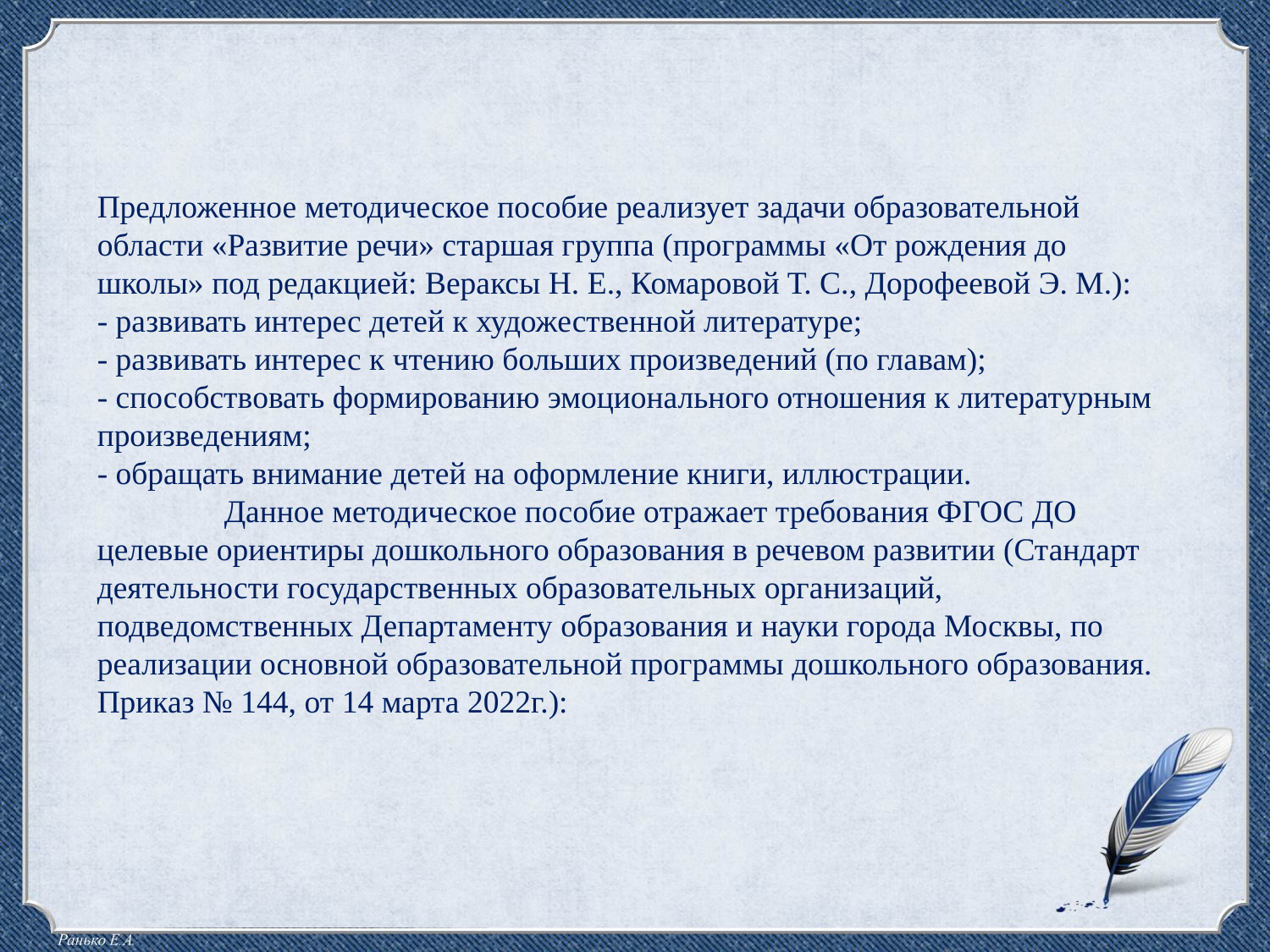

Предложенное методическое пособие реализует задачи образовательной области «Развитие речи» старшая группа (программы «От рождения до школы» под редакцией: Вераксы Н. Е., Комаровой Т. С., Дорофеевой Э. М.):
- развивать интерес детей к художественной литературе;
- развивать интерес к чтению больших произведений (по главам);
- способствовать формированию эмоционального отношения к литературным произведениям;
- обращать внимание детей на оформление книги, иллюстрации.
  	Данное методическое пособие отражает требования ФГОС ДО целевые ориентиры дошкольного образования в речевом развитии (Стандарт деятельности государственных образовательных организаций, подведомственных Департаменту образования и науки города Москвы, по реализации основной образовательной программы дошкольного образования. Приказ № 144, от 14 марта 2022г.):